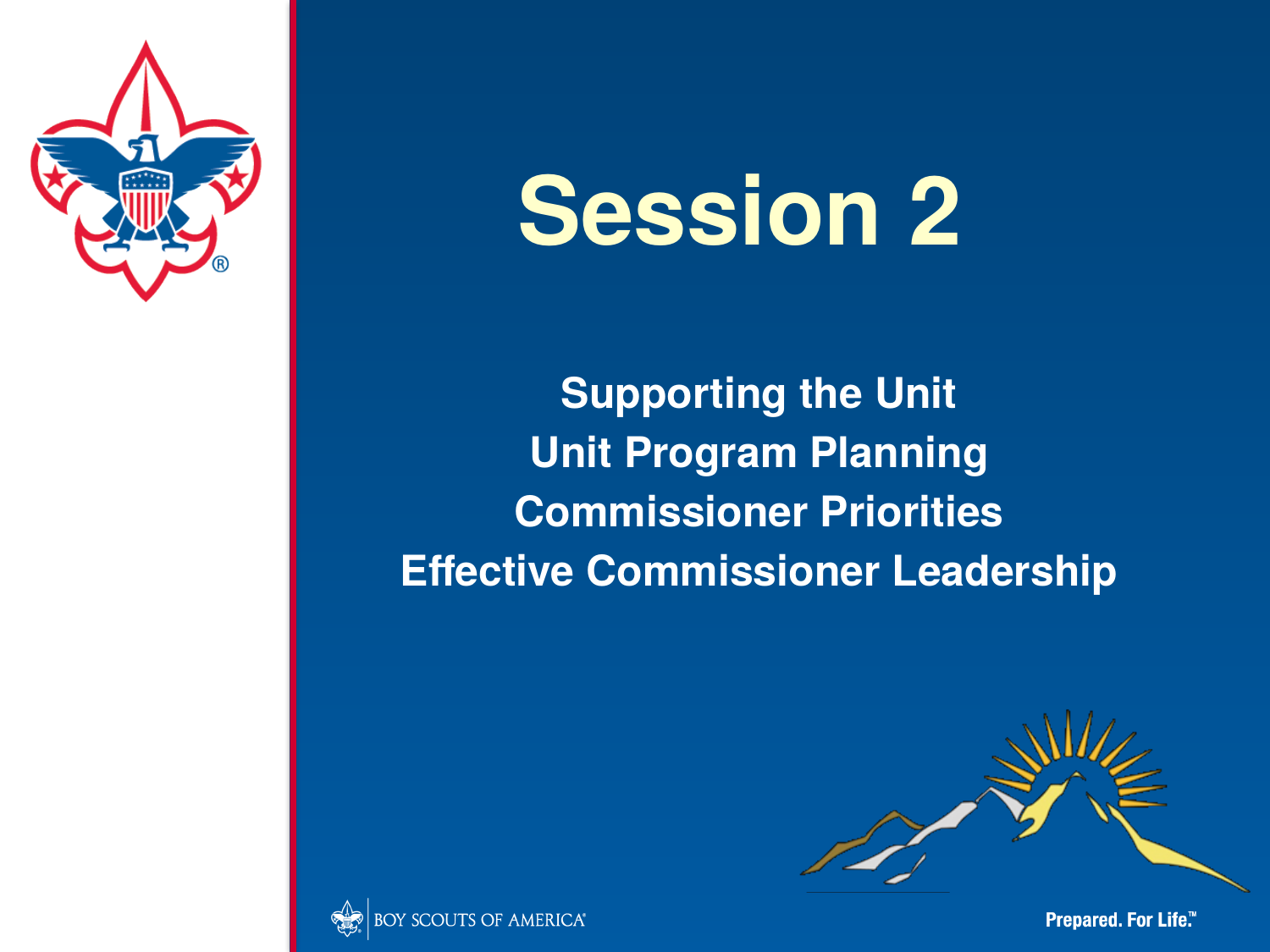

Session 2
Supporting the Unit
Unit Program Planning
Commissioner Priorities
Effective Commissioner Leadership